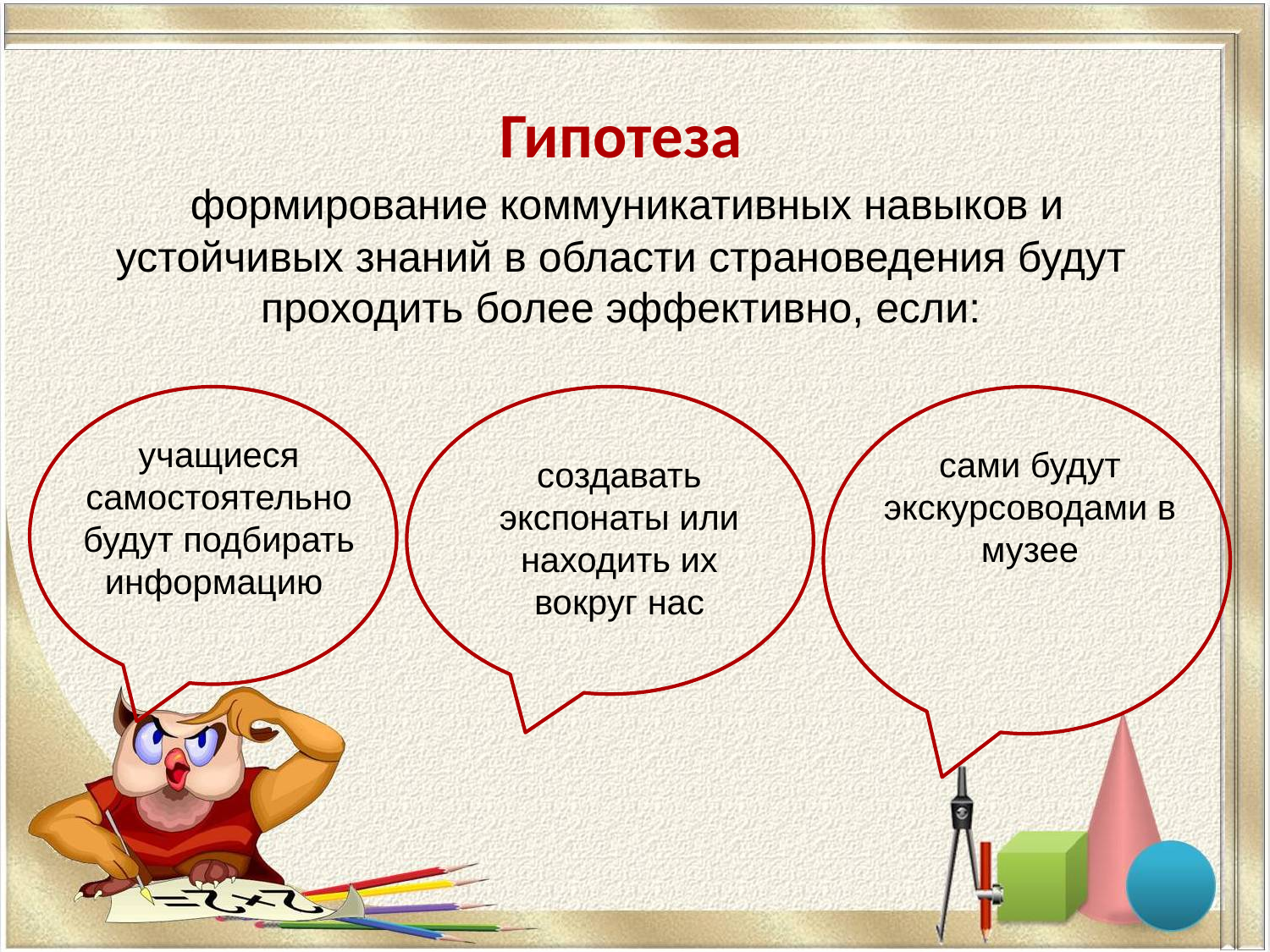

# Гипотеза формирование коммуникативных навыков и устойчивых знаний в области страноведения будут проходить более эффективно, если:

учащиеся самостоятельно будут подбирать информацию
сами будут экскурсоводами в музее
создавать экспонаты или находить их вокруг нас